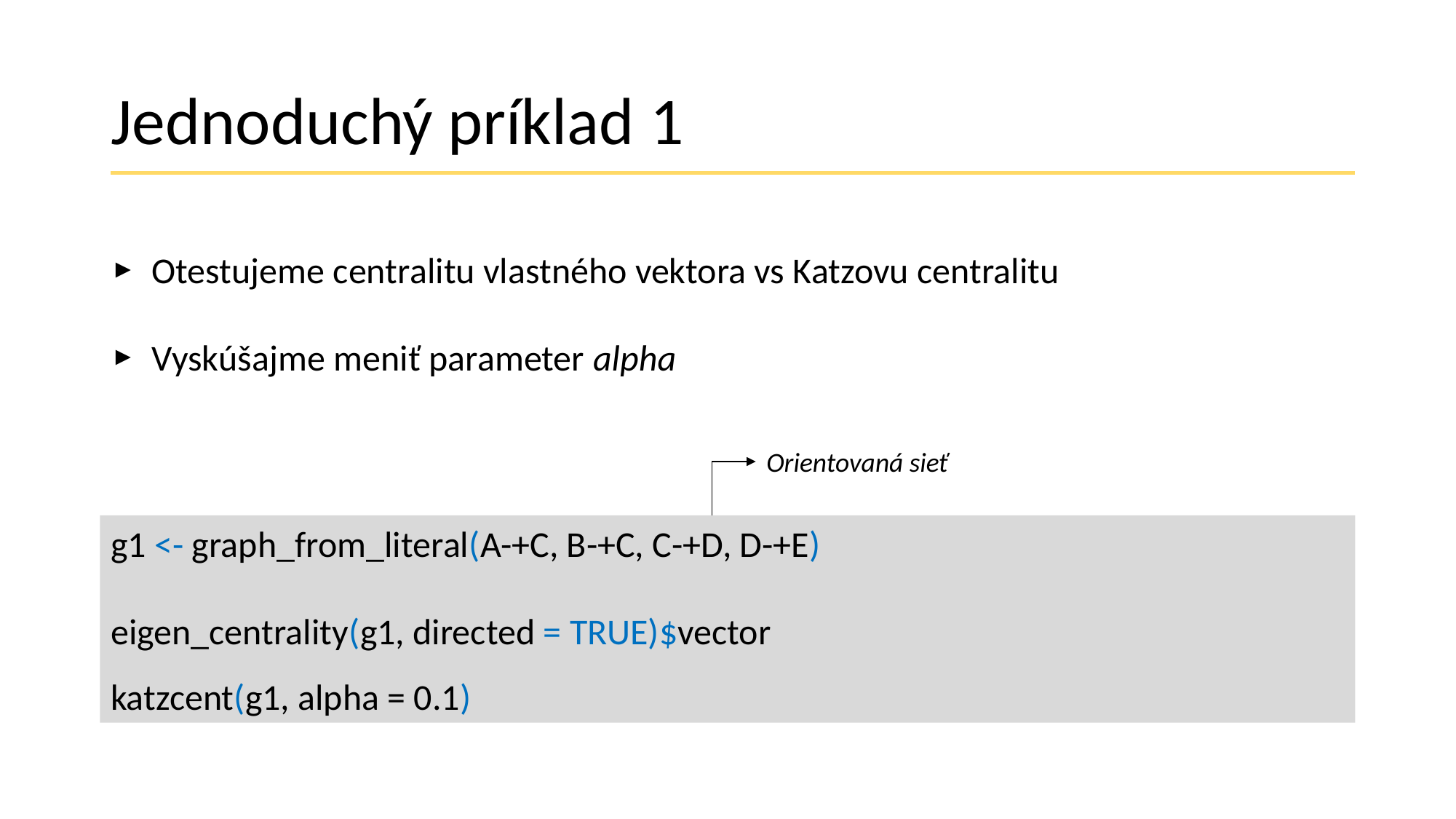

# Jednoduchý príklad 1
Otestujeme centralitu vlastného vektora vs Katzovu centralitu

Vyskúšajme meniť parameter alpha

Orientovaná sieť
g1 <- graph_from_literal(A-+C, B-+C, C-+D, D-+E)

eigen_centrality(g1, directed = TRUE)$vector
katzcent(g1, alpha = 0.1)